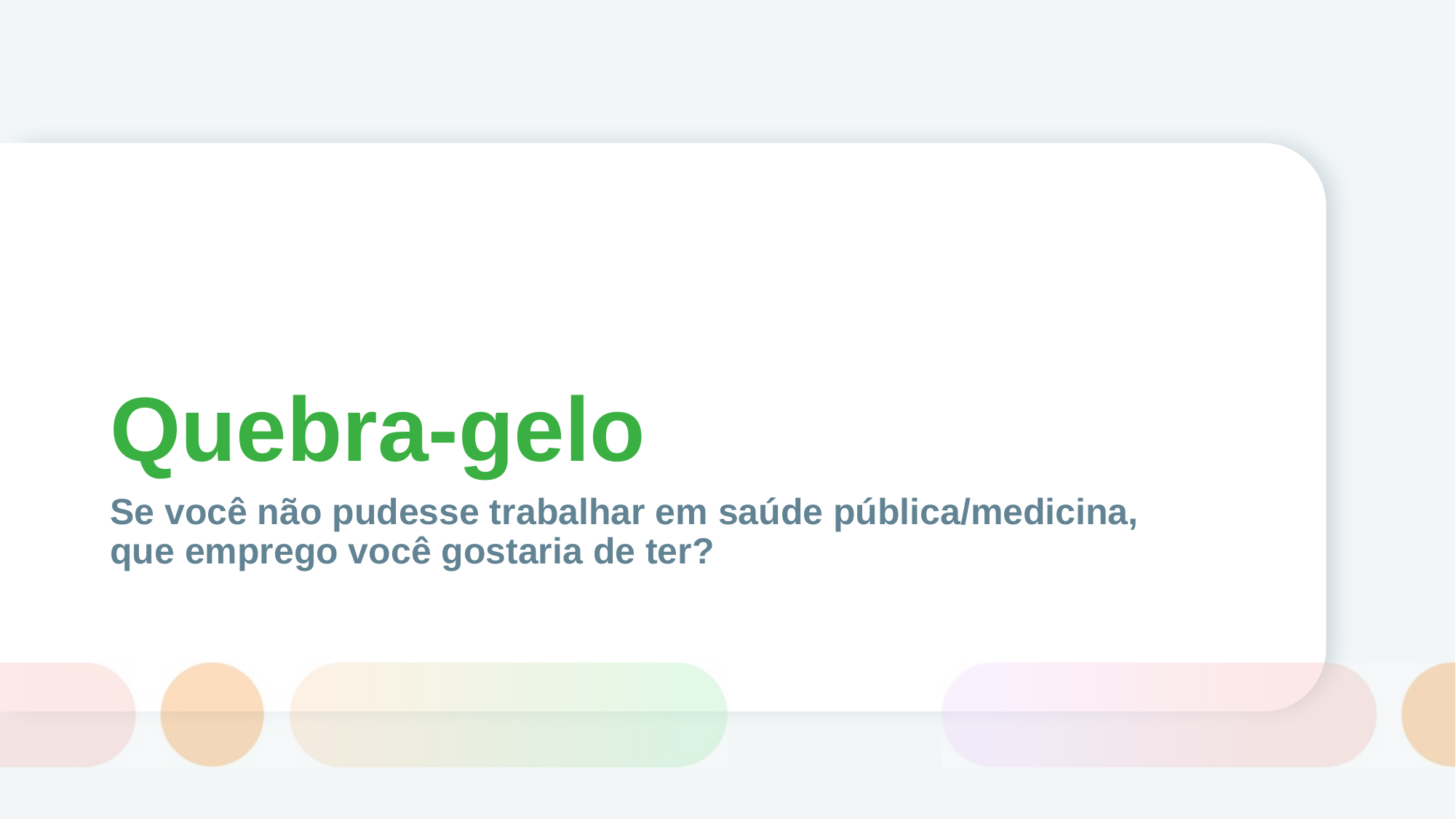

# Quebra-gelo
Se você não pudesse trabalhar em saúde pública/medicina, que emprego você gostaria de ter?